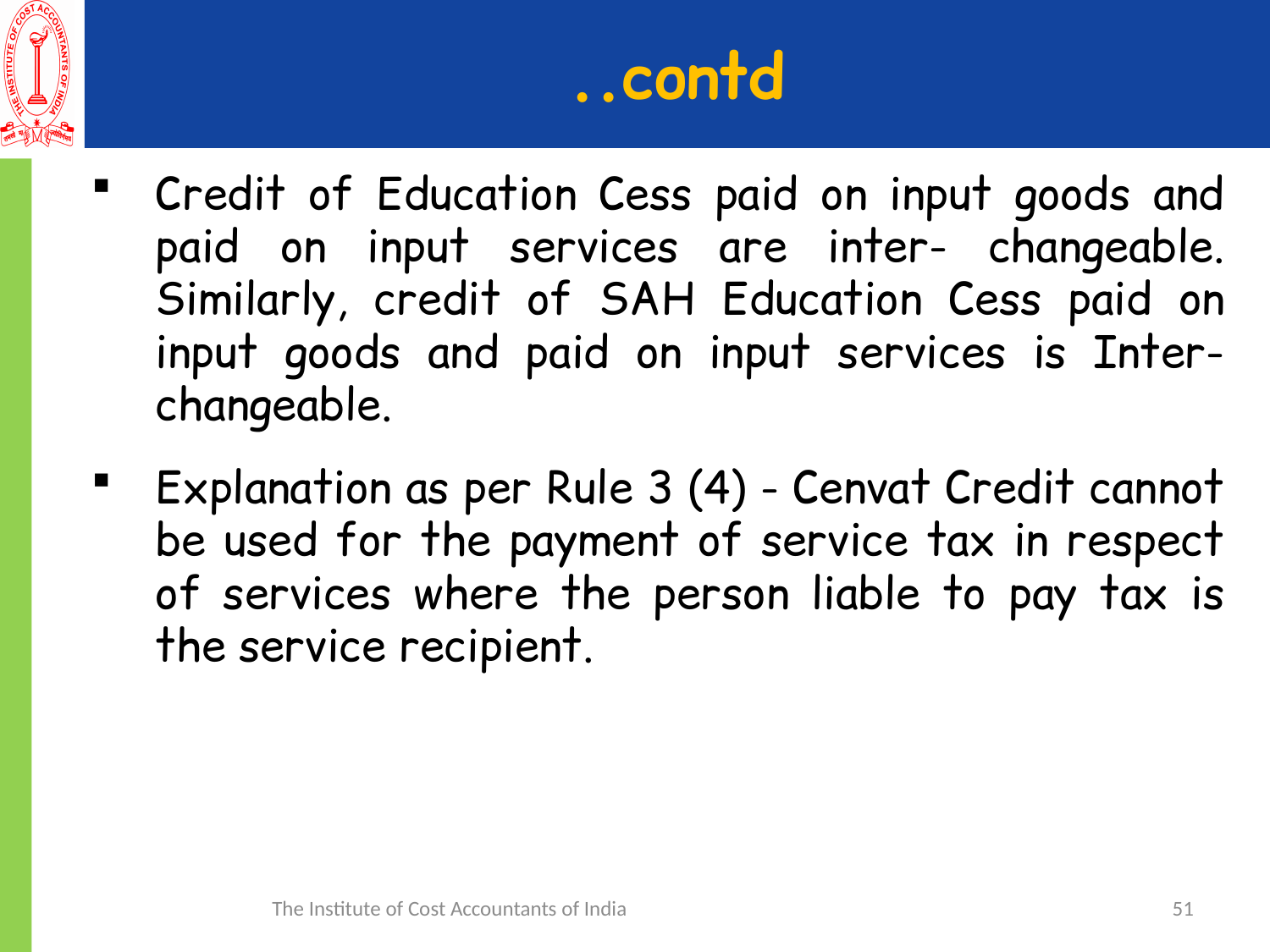

# ..contd
Credit of Education Cess paid on input goods and paid on input services are inter- changeable. Similarly, credit of SAH Education Cess paid on input goods and paid on input services is Inter-changeable.
Explanation as per Rule 3 (4) - Cenvat Credit cannot be used for the payment of service tax in respect of services where the person liable to pay tax is the service recipient.

The Institute of Cost Accountants of India
51